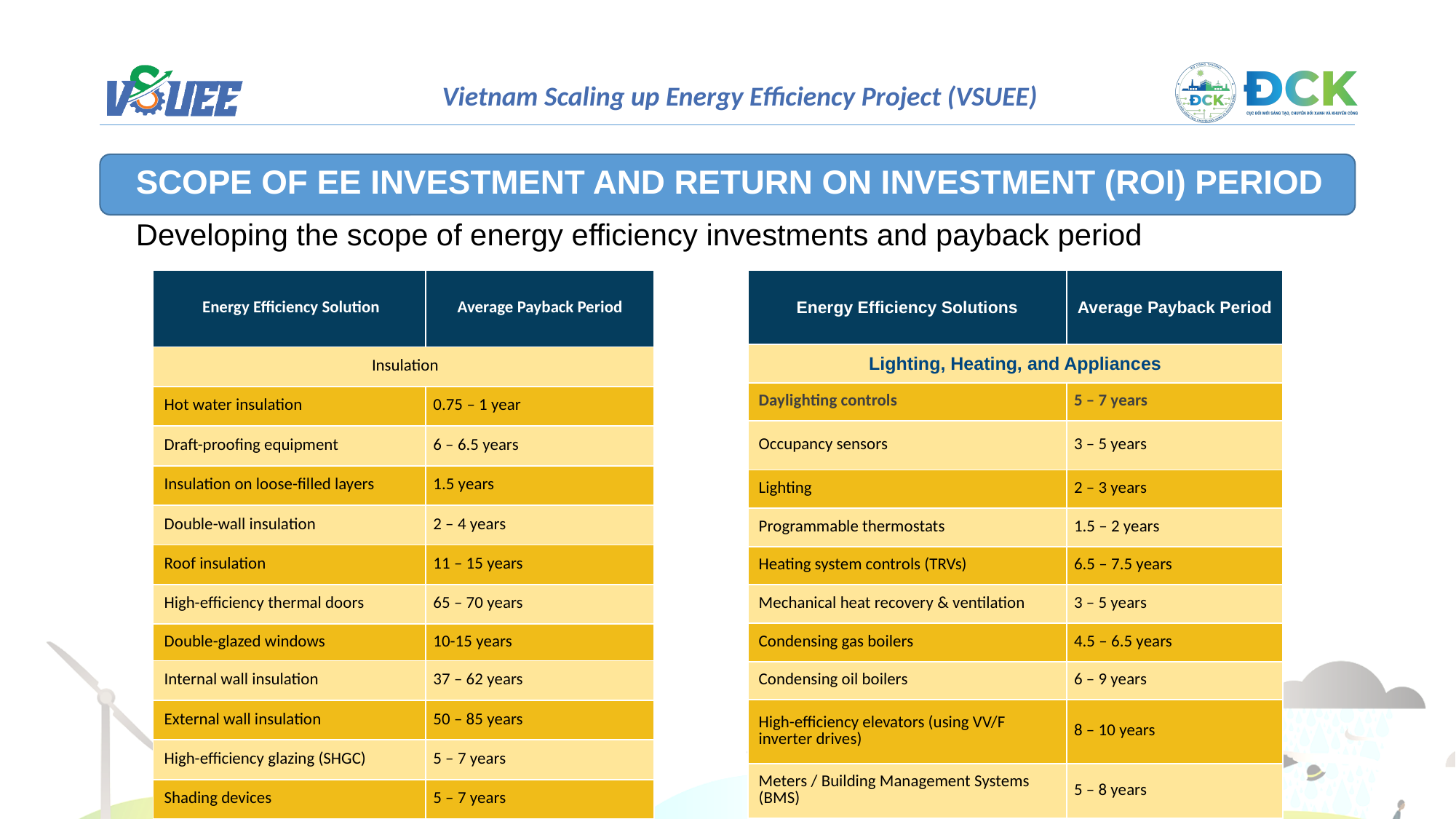

SCOPE OF EE INVESTMENT AND RETURN ON INVESTMENT (ROI) PERIOD
Developing the scope of energy efficiency investments and payback period
| Energy Efficiency Solution | Average Payback Period |
| --- | --- |
| Insulation |  |
| Hot water insulation | 0.75 – 1 year |
| Draft-proofing equipment | 6 – 6.5 years |
| Insulation on loose-filled layers | 1.5 years |
| Double-wall insulation | 2 – 4 years |
| Roof insulation | 11 – 15 years |
| High-efficiency thermal doors | 65 – 70 years |
| Double-glazed windows | 10-15 years |
| Internal wall insulation | 37 – 62 years |
| External wall insulation | 50 – 85 years |
| High-efficiency glazing (SHGC) | 5 – 7 years |
| Shading devices | 5 – 7 years |
| Energy Efficiency Solutions | Average Payback Period |
| --- | --- |
| Lighting, Heating, and Appliances |  |
| Daylighting controls | 5 – 7 years |
| Occupancy sensors | 3 – 5 years |
| Lighting | 2 – 3 years |
| Programmable thermostats | 1.5 – 2 years |
| Heating system controls (TRVs) | 6.5 – 7.5 years |
| Mechanical heat recovery & ventilation | 3 – 5 years |
| Condensing gas boilers | 4.5 – 6.5 years |
| Condensing oil boilers | 6 – 9 years |
| High-efficiency elevators (using VV/F inverter drives) | 8 – 10 years |
| Meters / Building Management Systems (BMS) | 5 – 8 years |